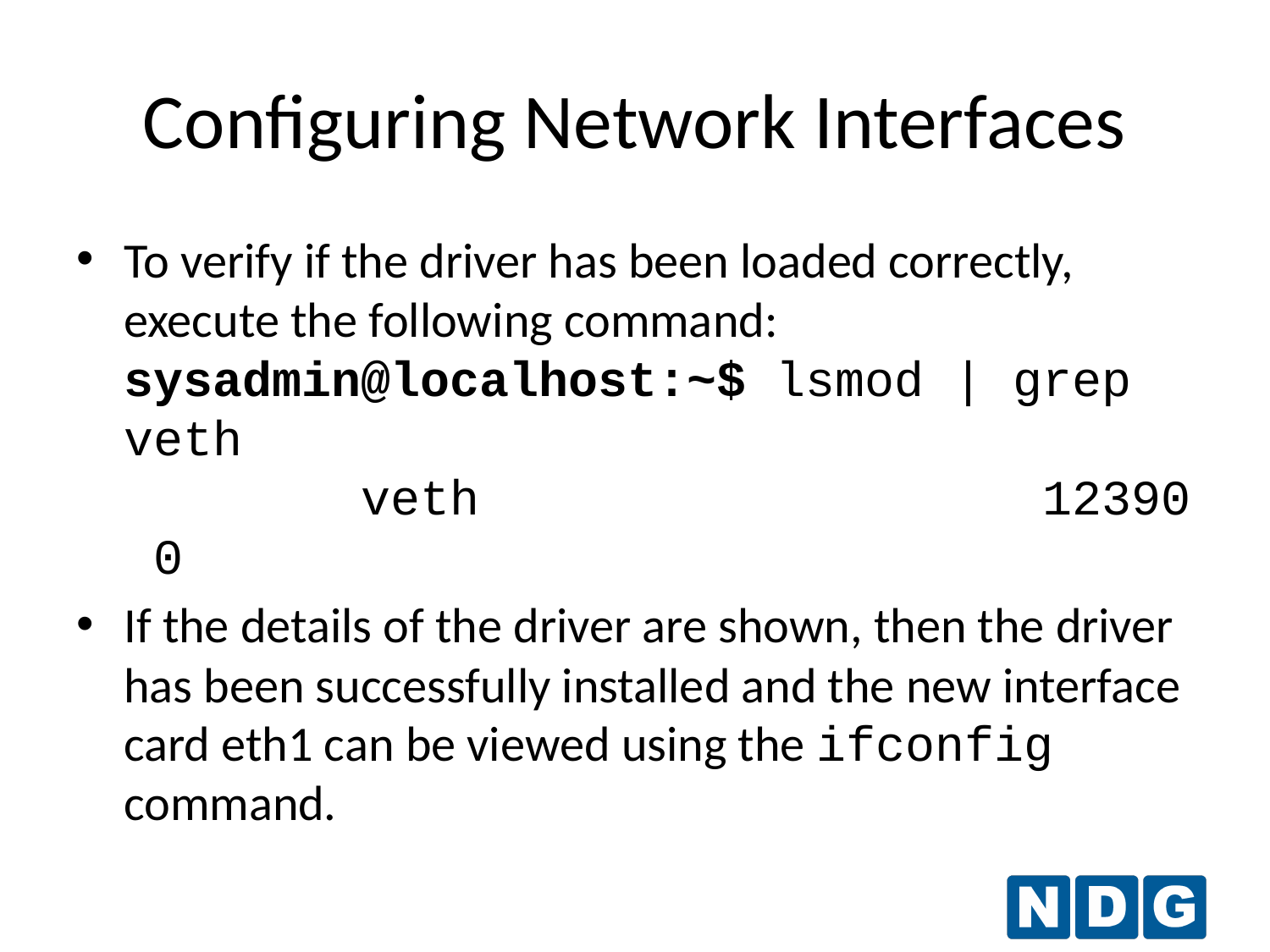

# Configuring Network Interfaces
To verify if the driver has been loaded correctly, execute the following command:
sysadmin@localhost:~$ lsmod | grep veth                                         veth                   12390  0
If the details of the driver are shown, then the driver has been successfully installed and the new interface card eth1 can be viewed using the ifconfig command.